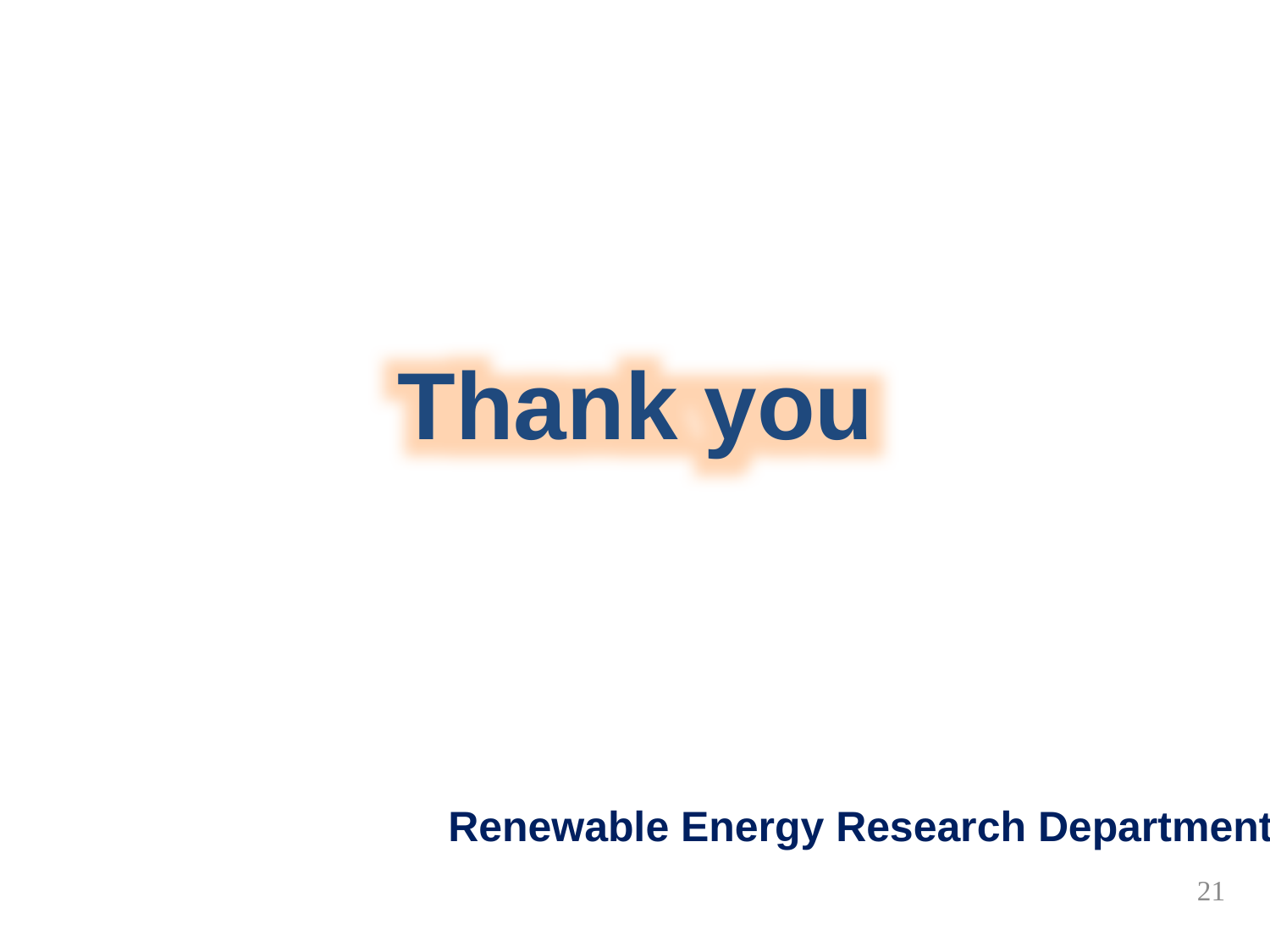

Thank you
Renewable Energy Research Department
21